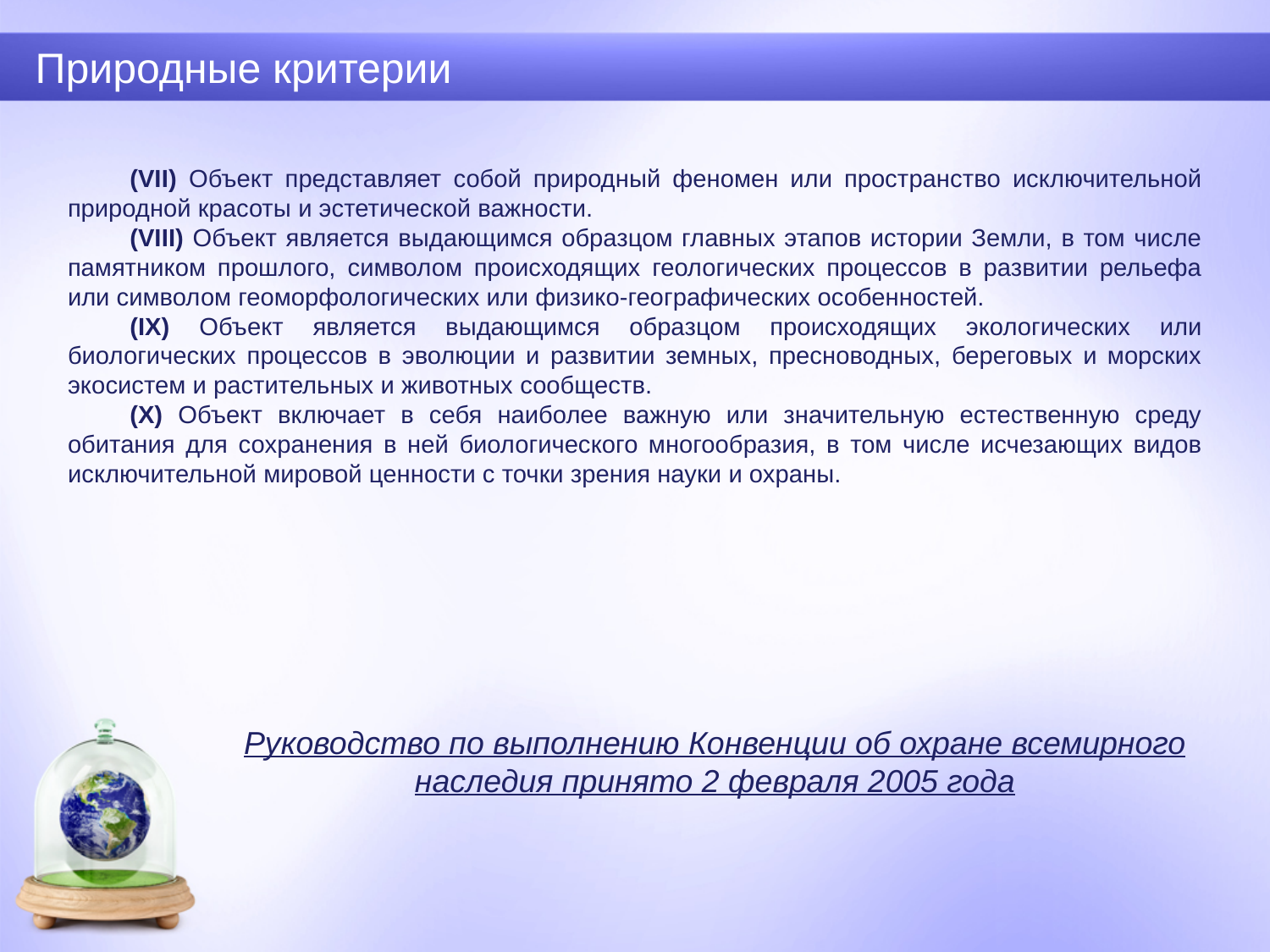

# Природные критерии
(VII) Объект представляет собой природный феномен или пространство исключительной природной красоты и эстетической важности.
(VIII) Объект является выдающимся образцом главных этапов истории Земли, в том числе памятником прошлого, символом происходящих геологических процессов в развитии рельефа или символом геоморфологических или физико-географических особенностей.
(IX) Объект является выдающимся образцом происходящих экологических или биологических процессов в эволюции и развитии земных, пресноводных, береговых и морских экосистем и растительных и животных сообществ.
(X) Объект включает в себя наиболее важную или значительную естественную среду обитания для сохранения в ней биологического многообразия, в том числе исчезающих видов исключительной мировой ценности с точки зрения науки и охраны.

Руководство по выполнению Конвенции об охране всемирного наследия принято 2 февраля 2005 года